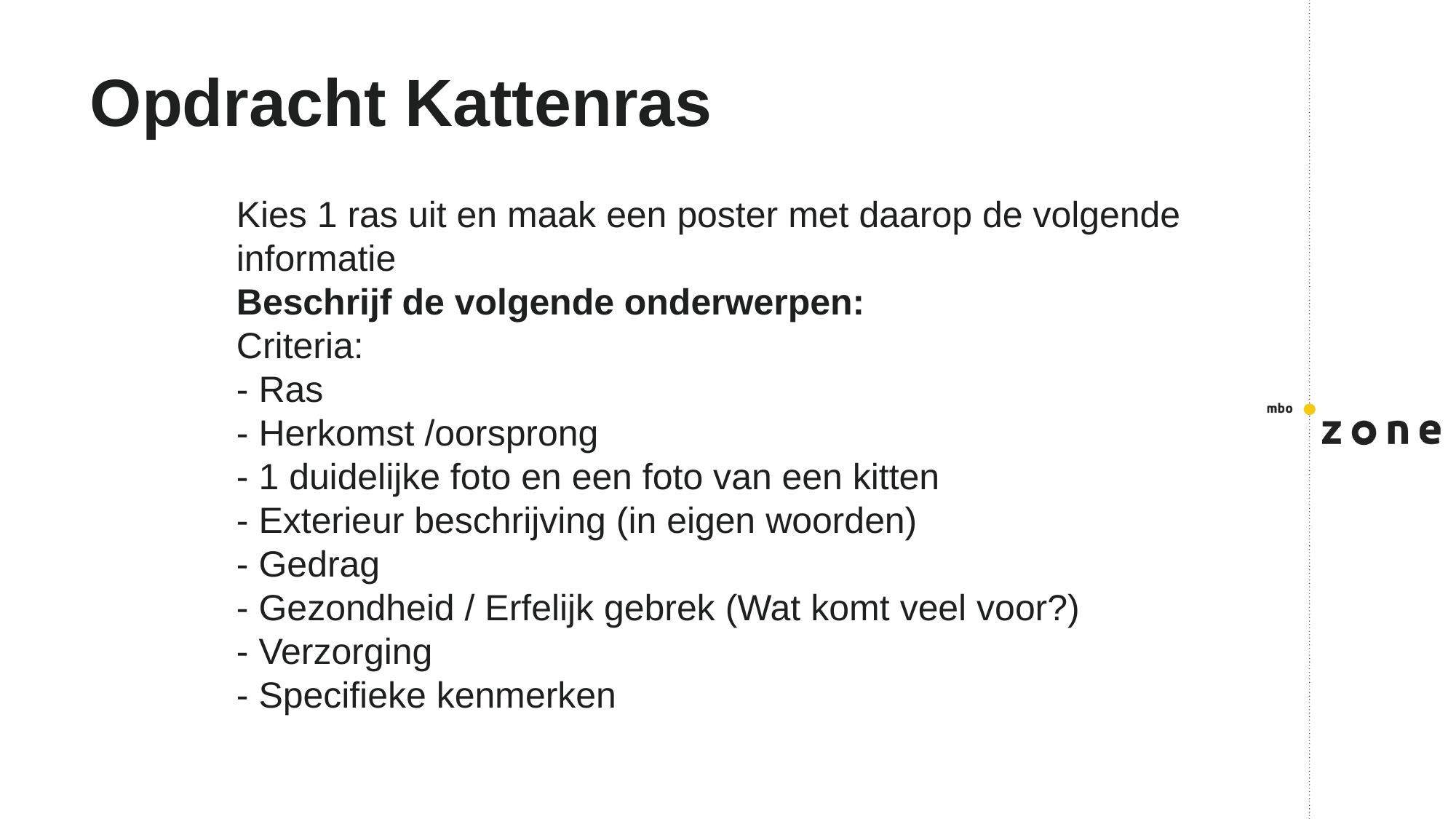

# Opdracht Kattenras
Kies 1 ras uit en maak een poster met daarop de volgende informatie
Beschrijf de volgende onderwerpen:
Criteria:
- Ras
- Herkomst /oorsprong
- 1 duidelijke foto en een foto van een kitten
- Exterieur beschrijving (in eigen woorden)
- Gedrag
- Gezondheid / Erfelijk gebrek (Wat komt veel voor?)
- Verzorging
- Specifieke kenmerken